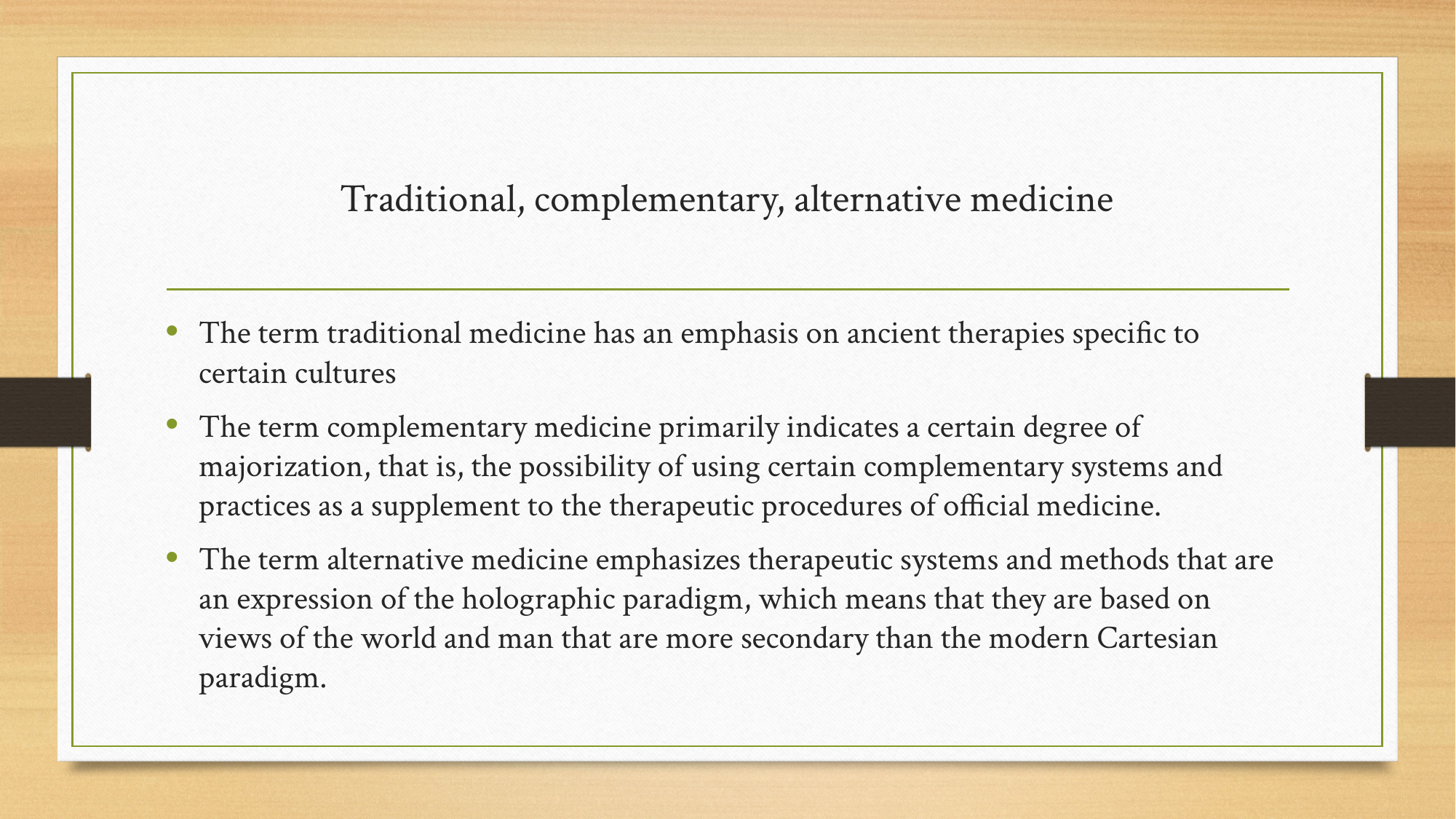

# Traditional, complementary, alternative medicine
The term traditional medicine has an emphasis on ancient therapies specific to certain cultures
The term complementary medicine primarily indicates a certain degree of majorization, that is, the possibility of using certain complementary systems and practices as a supplement to the therapeutic procedures of official medicine.
The term alternative medicine emphasizes therapeutic systems and methods that are an expression of the holographic paradigm, which means that they are based on views of the world and man that are more secondary than the modern Cartesian paradigm.